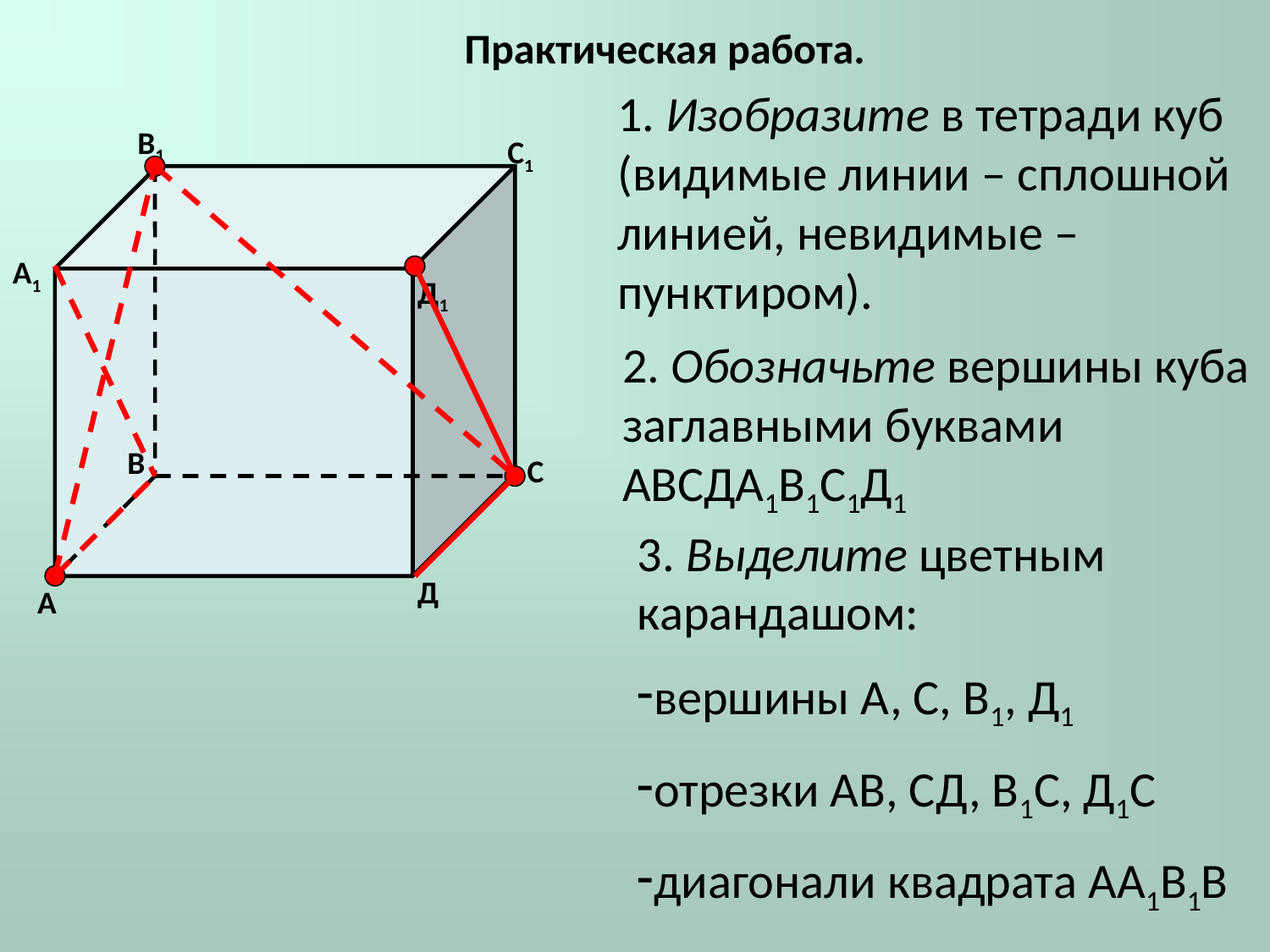

Практическая работа.
1. Изобразите в тетради куб (видимые линии – сплошной линией, невидимые – пунктиром).
В1
С1

А1

Д1

2. Обозначьте вершины куба заглавными буквами АВСДА1В1С1Д1
В
С

3. Выделите цветным карандашом:
вершины А, С, В1, Д1
отрезки АВ, СД, В1С, Д1С
диагонали квадрата АА1В1В

Д
А